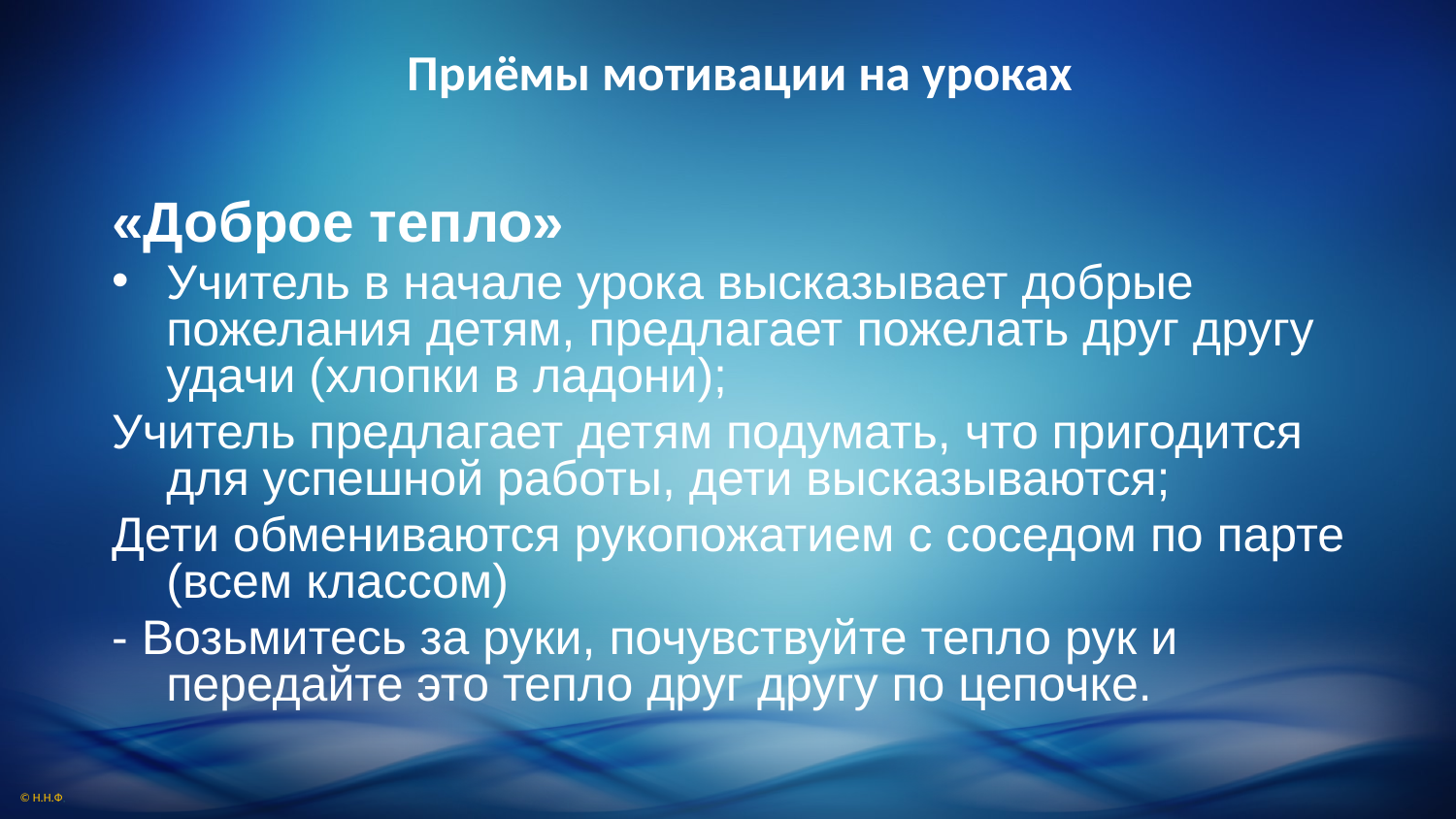

# Приёмы мотивации на уроках
«Доброе тепло»
Учитель в начале урока высказывает добрые пожелания детям, предлагает пожелать друг другу удачи (хлопки в ладони);
Учитель предлагает детям подумать, что пригодится для успешной работы, дети высказываются;
Дети обмениваются рукопожатием с соседом по парте (всем классом)
- Возьмитесь за руки, почувствуйте тепло рук и передайте это тепло друг другу по цепочке.